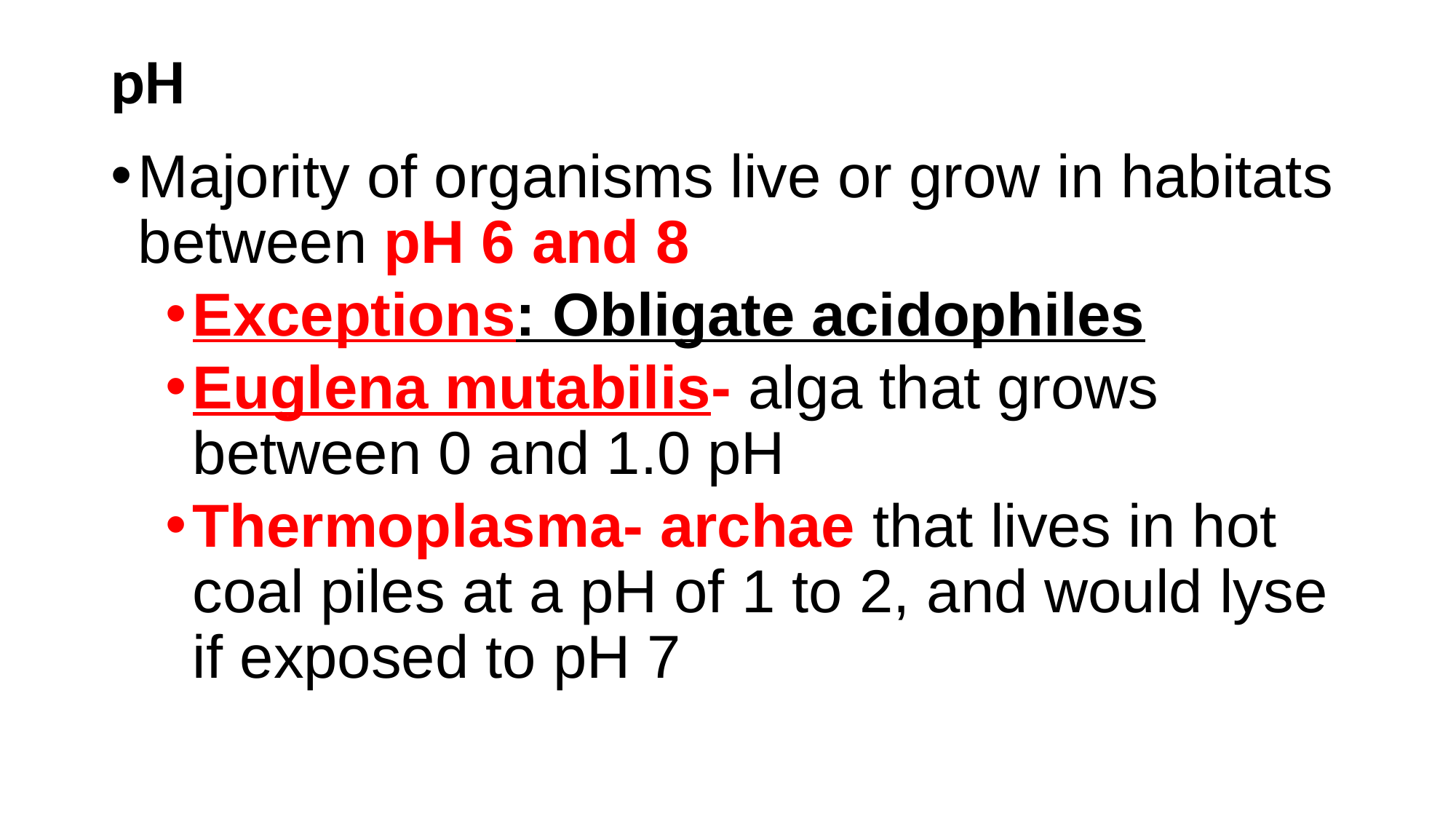

# pH
Majority of organisms live or grow in habitats between pH 6 and 8
Exceptions: Obligate acidophiles
Euglena mutabilis- alga that grows between 0 and 1.0 pH
Thermoplasma- archae that lives in hot coal piles at a pH of 1 to 2, and would lyse if exposed to pH 7